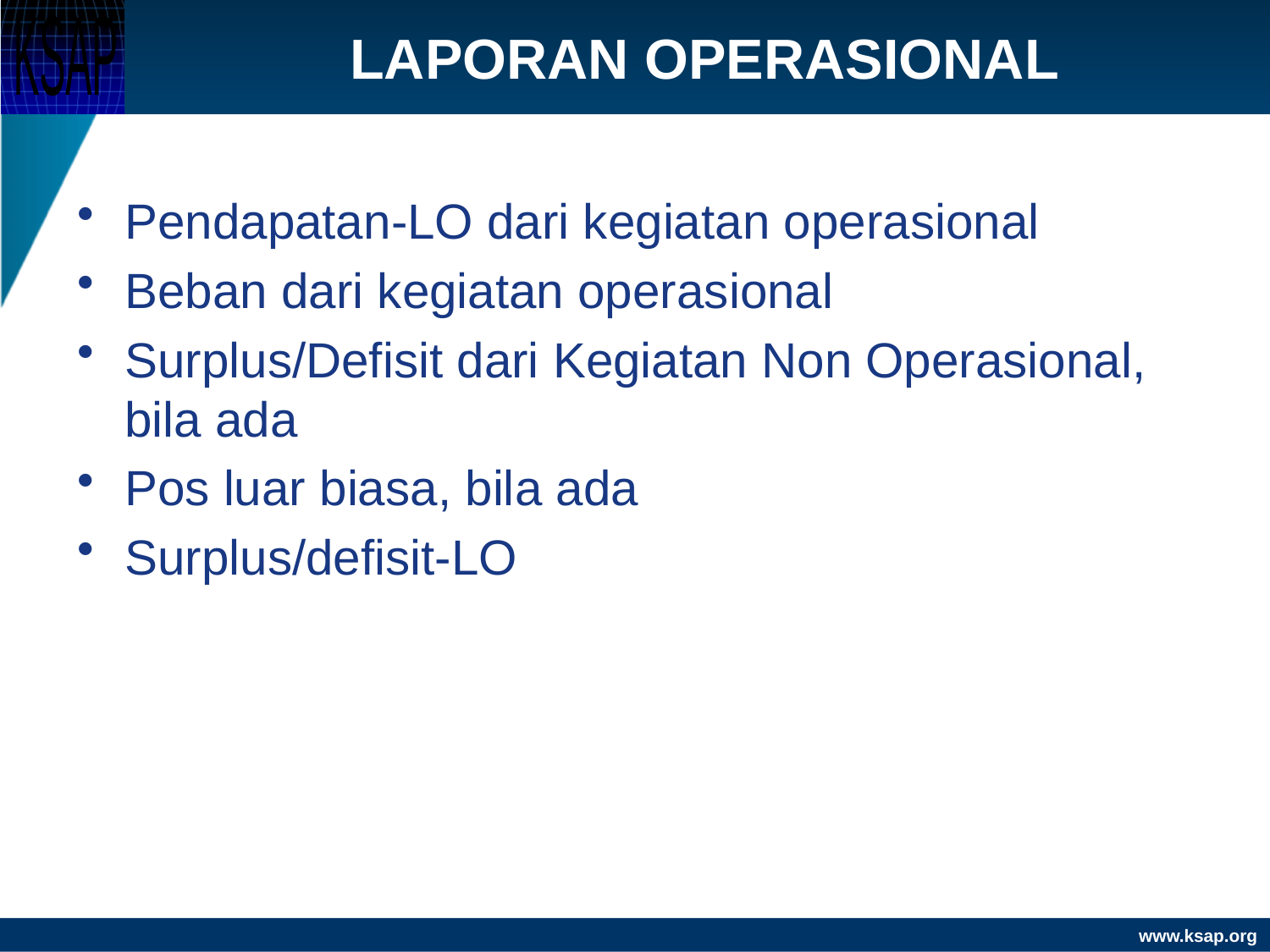

# LAPORAN OPERASIONAL
Pendapatan-LO dari kegiatan operasional
Beban dari kegiatan operasional
Surplus/Defisit dari Kegiatan Non Operasional, bila ada
Pos luar biasa, bila ada
Surplus/defisit-LO
Page 16
www.ksap.org
13/12/2010